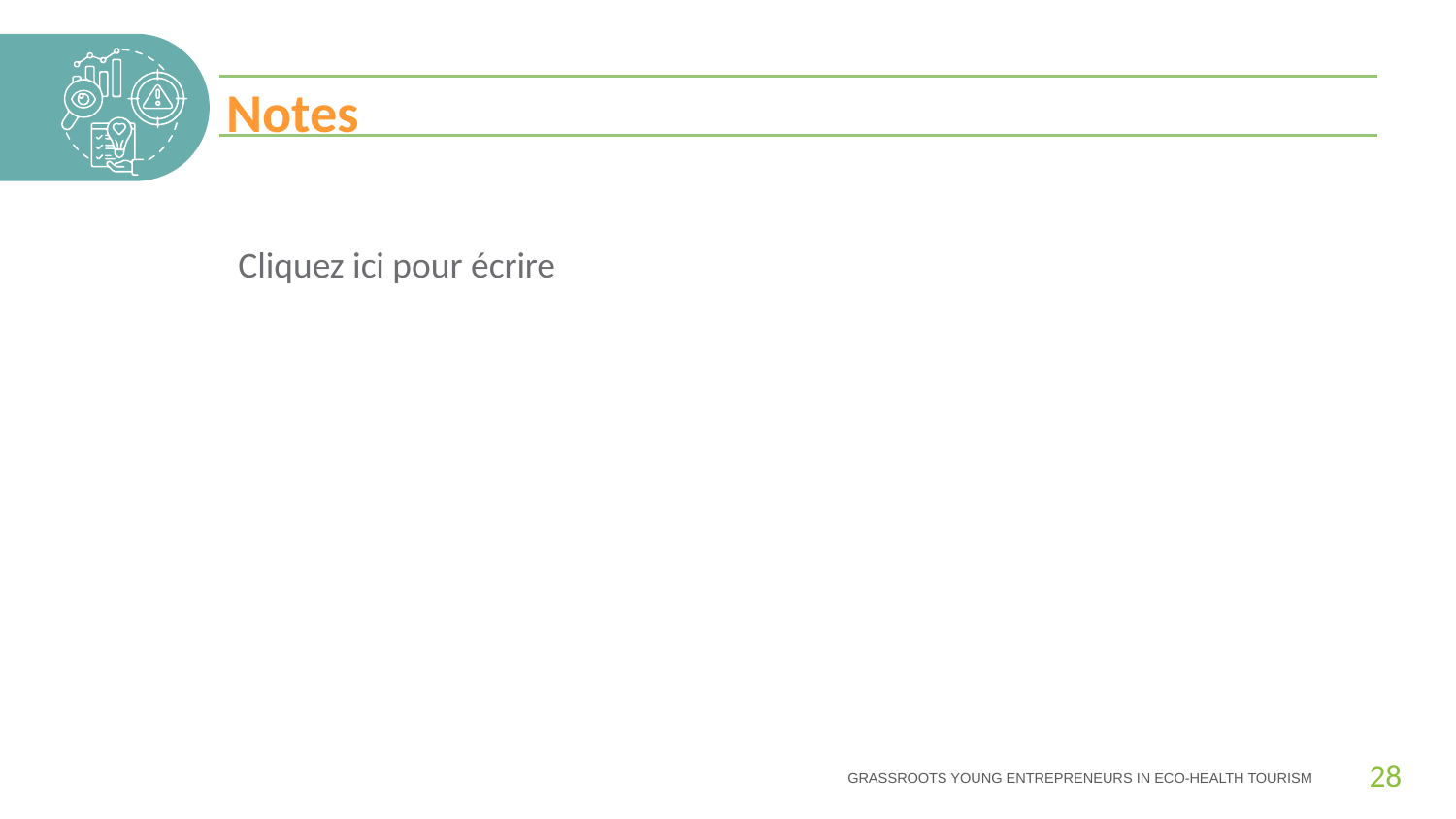

Notes

Cliquez ici pour écrire

28
GRASSROOTS YOUNG ENTREPRENEURS IN ECO-HEALTH TOURISM